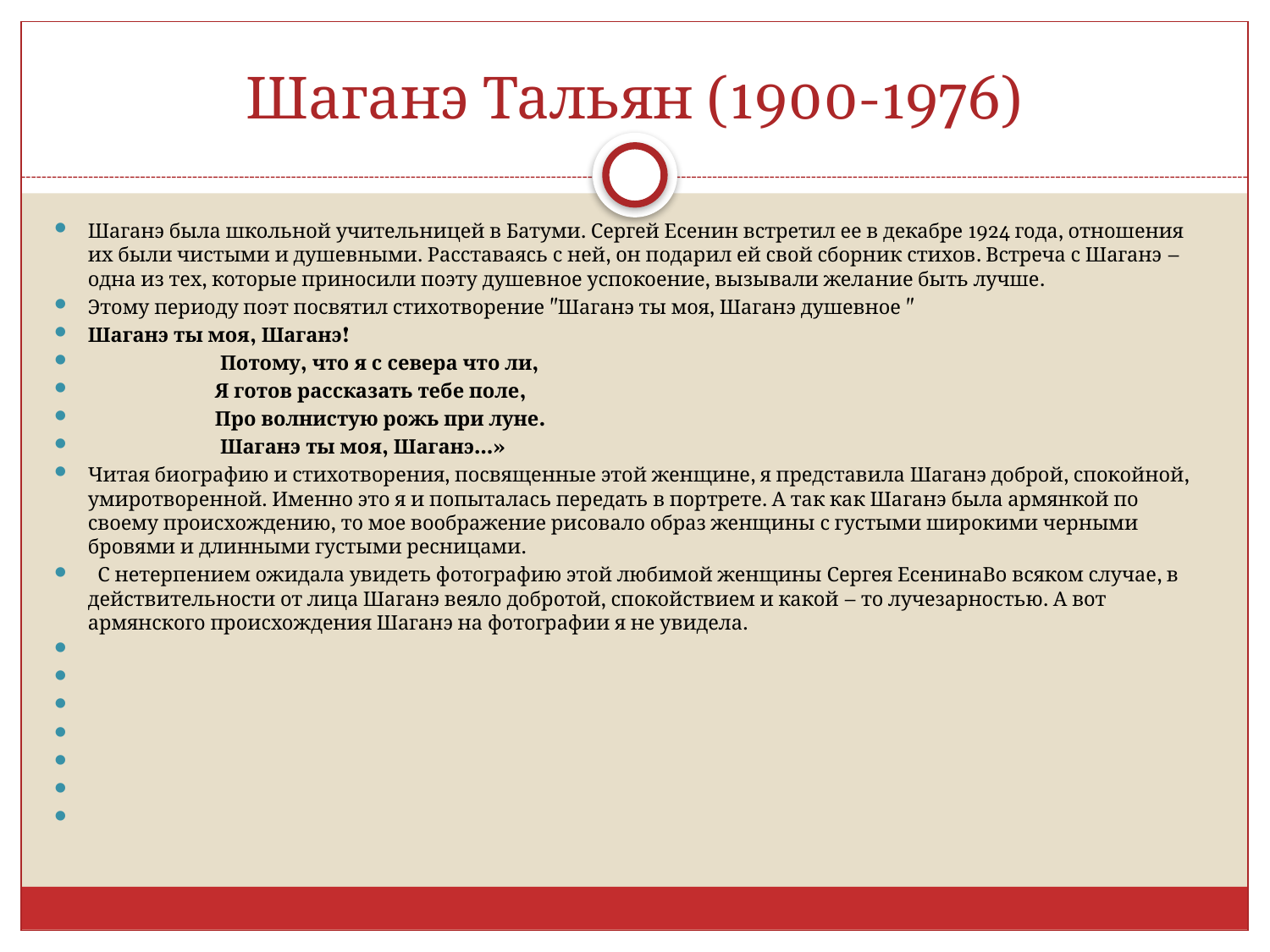

# Шаганэ Тальян (1900-1976)
Шаганэ была школьной учительницей в Батуми. Сергей Есенин встретил ее в декабре 1924 года, отношения их были чистыми и душевными. Расставаясь с ней, он подарил ей свой сборник стихов. Встреча с Шаганэ – одна из тех, которые приносили поэту душевное успокоение, вызывали желание быть лучше.
Этому периоду поэт посвятил стихотворение "Шаганэ ты моя, Шаганэ душевное "
Шаганэ ты моя, Шаганэ!
                          Потому, что я с севера что ли,
                         Я готов рассказать тебе поле,
                         Про волнистую рожь при луне.
                          Шаганэ ты моя, Шаганэ…»
Читая биографию и стихотворения, посвященные этой женщине, я представила Шаганэ доброй, спокойной, умиротворенной. Именно это я и попыталась передать в портрете. А так как Шаганэ была армянкой по своему происхождению, то мое воображение рисовало образ женщины с густыми широкими черными бровями и длинными густыми ресницами.
  С нетерпением ожидала увидеть фотографию этой любимой женщины Сергея ЕсенинаВо всяком случае, в действительности от лица Шаганэ веяло добротой, спокойствием и какой – то лучезарностью. А вот армянского происхождения Шаганэ на фотографии я не увидела.